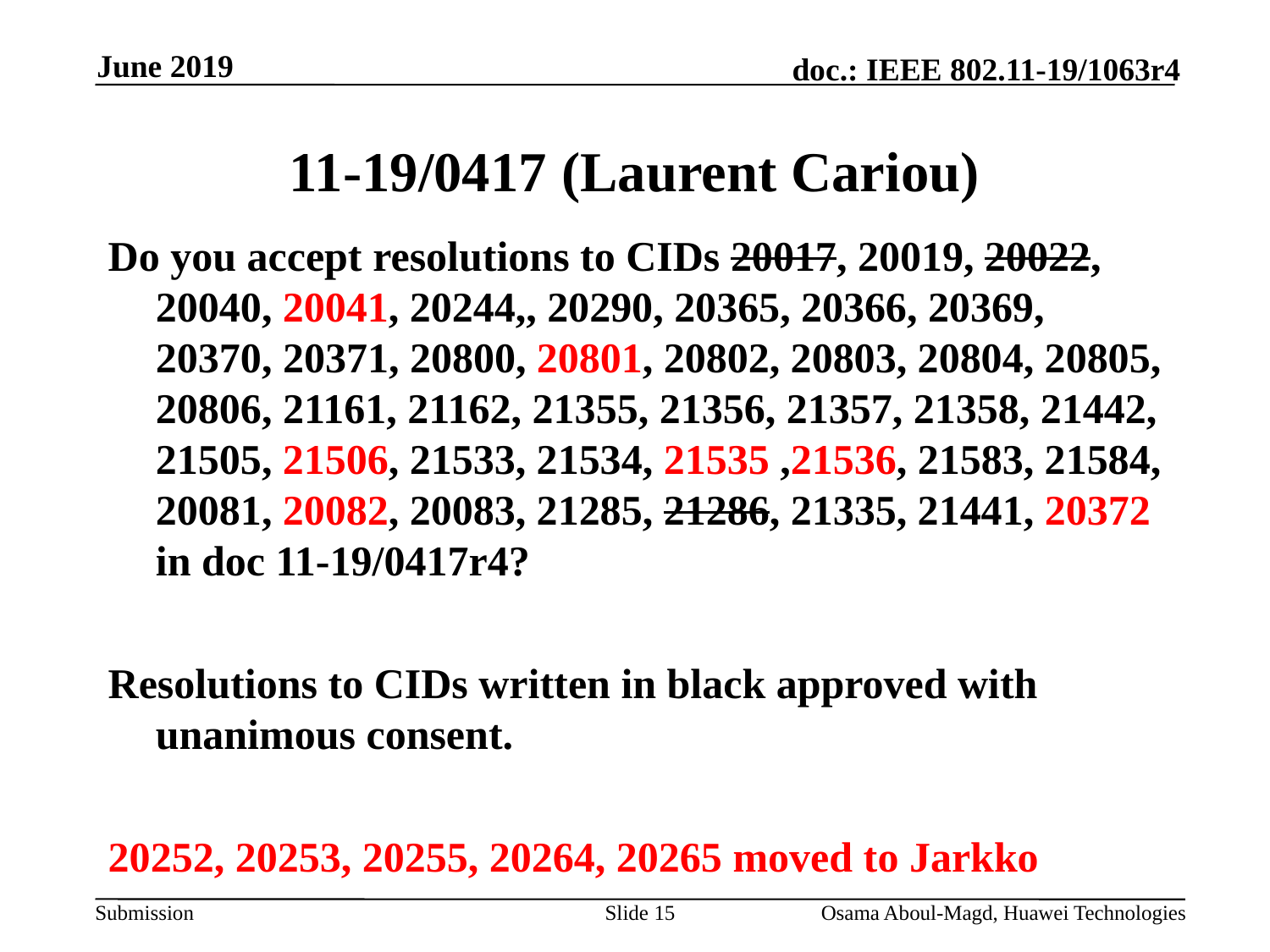

June 2019
# 11-19/0417 (Laurent Cariou)
Do you accept resolutions to CIDs 20017, 20019, 20022, 20040, 20041, 20244,, 20290, 20365, 20366, 20369, 20370, 20371, 20800, 20801, 20802, 20803, 20804, 20805, 20806, 21161, 21162, 21355, 21356, 21357, 21358, 21442, 21505, 21506, 21533, 21534, 21535 ,21536, 21583, 21584, 20081, 20082, 20083, 21285, 21286, 21335, 21441, 20372 in doc 11-19/0417r4?

Resolutions to CIDs written in black approved with unanimous consent.

20252, 20253, 20255, 20264, 20265 moved to Jarkko
Slide 15
Osama Aboul-Magd, Huawei Technologies